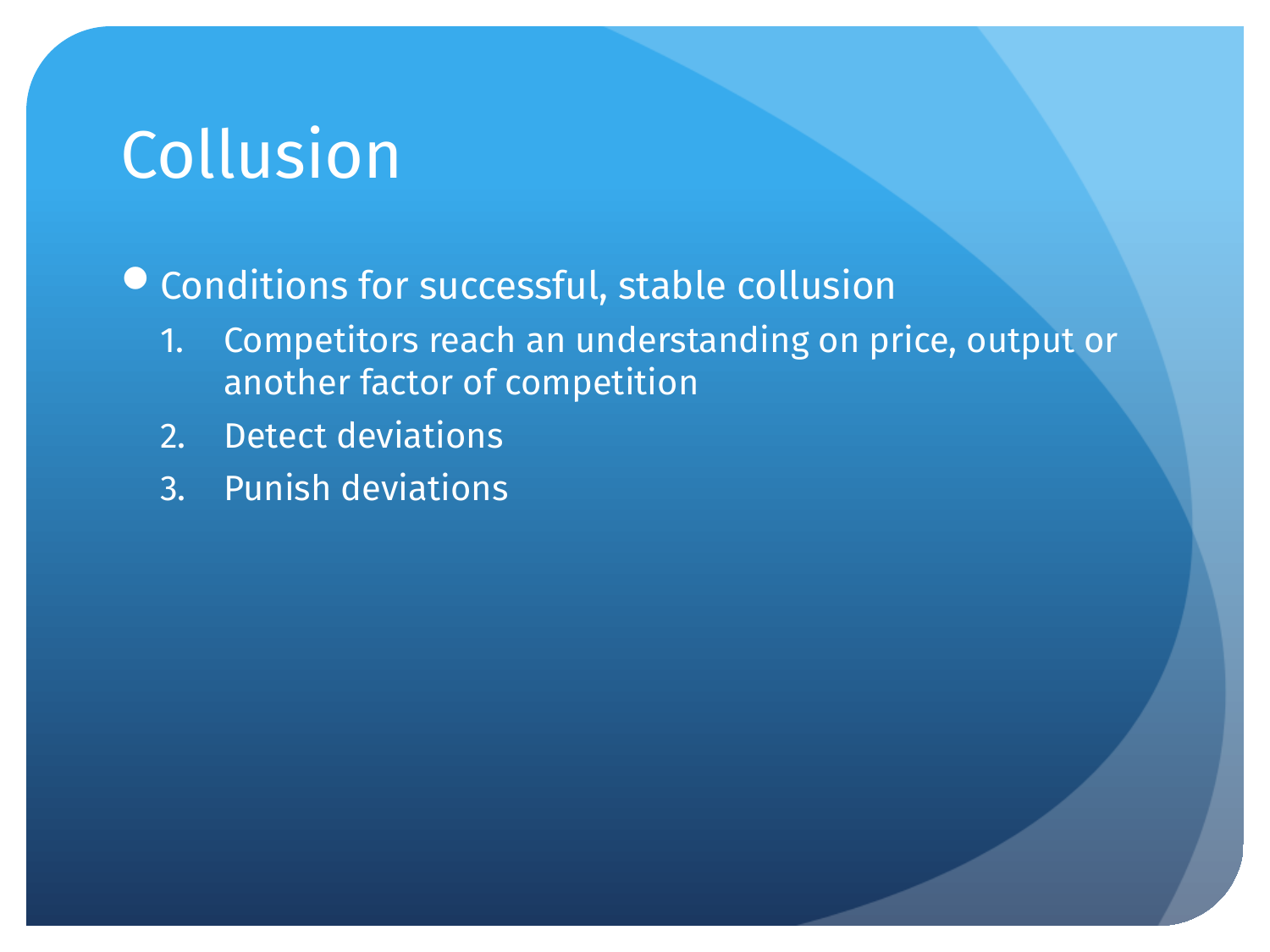

# Collusion
Conditions for successful, stable collusion
Competitors reach an understanding on price, output or another factor of competition
Detect deviations
Punish deviations